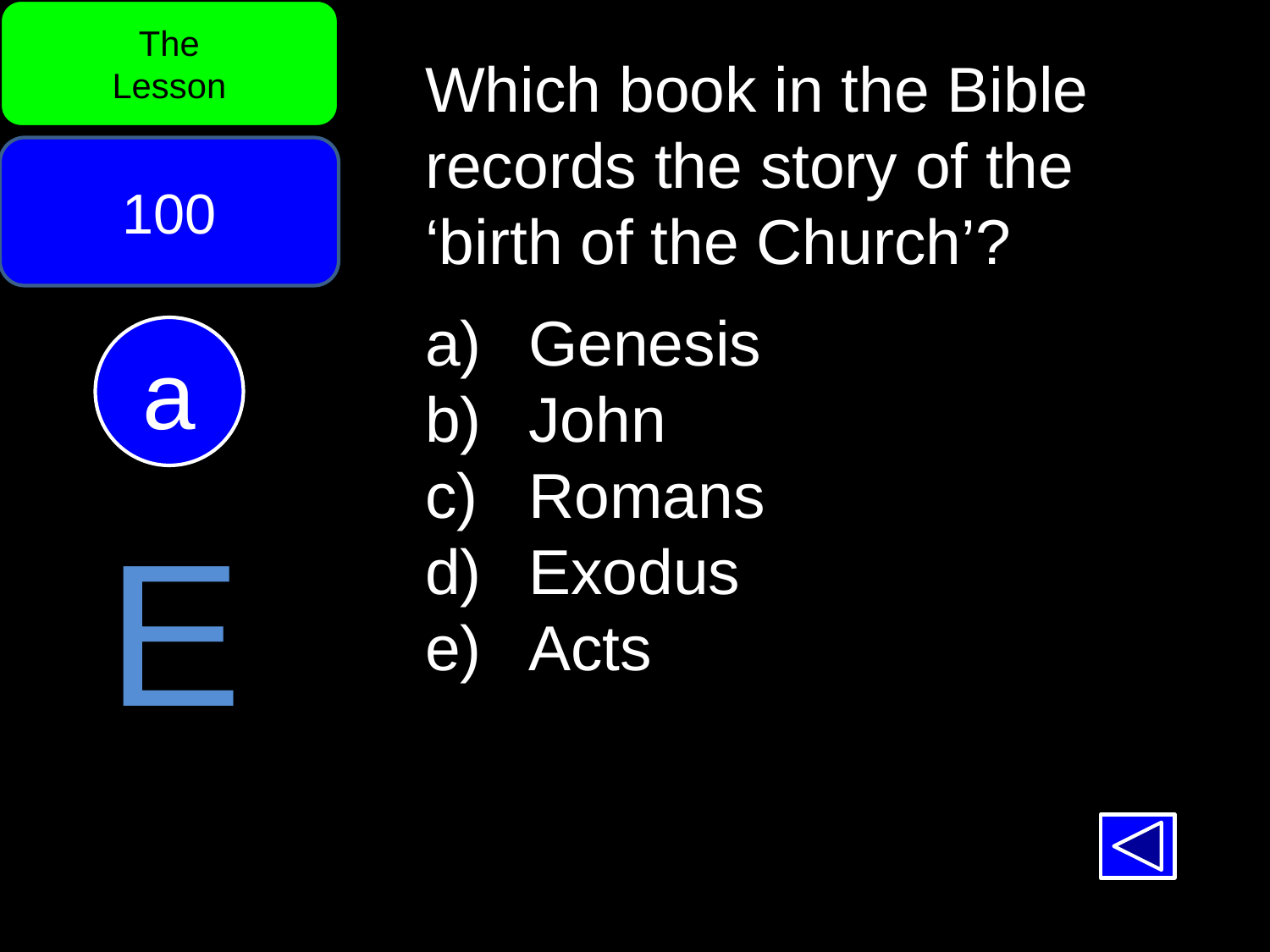

The
Lesson
Which book in the Bible records the story of the ‘birth of the Church’?

Genesis
John
Romans
Exodus
Acts
100
a
E